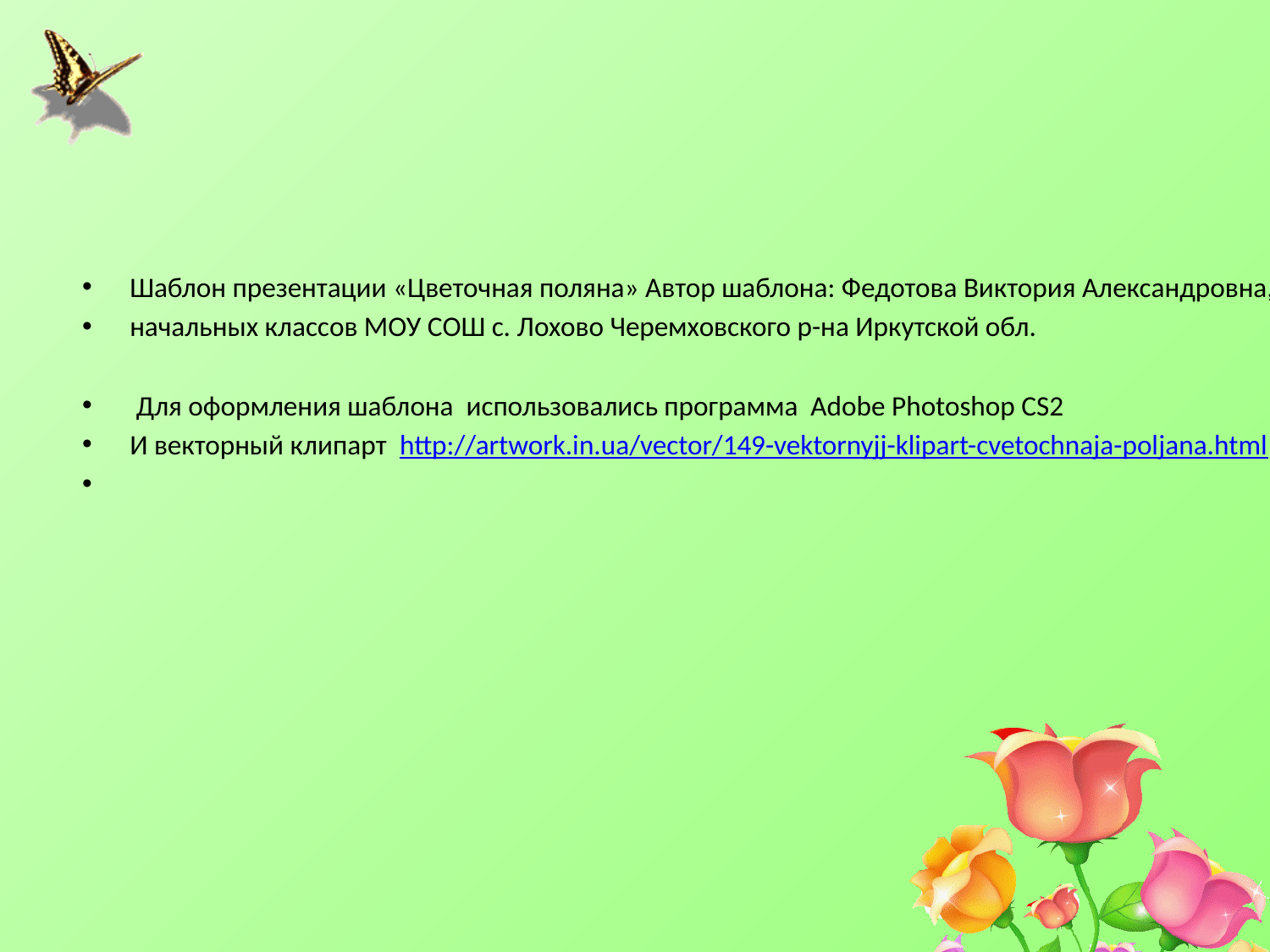

#
Шаблон презентации «Цветочная поляна» Автор шаблона: Федотова Виктория Александровна, учитель
начальных классов МОУ СОШ с. Лохово Черемховского р-на Иркутской обл.

 Для оформления шаблона  использовались программа  Adobe Photoshop CS2
И векторный клипарт  http://artwork.in.ua/vector/149-vektornyjj-klipart-cvetochnaja-poljana.html